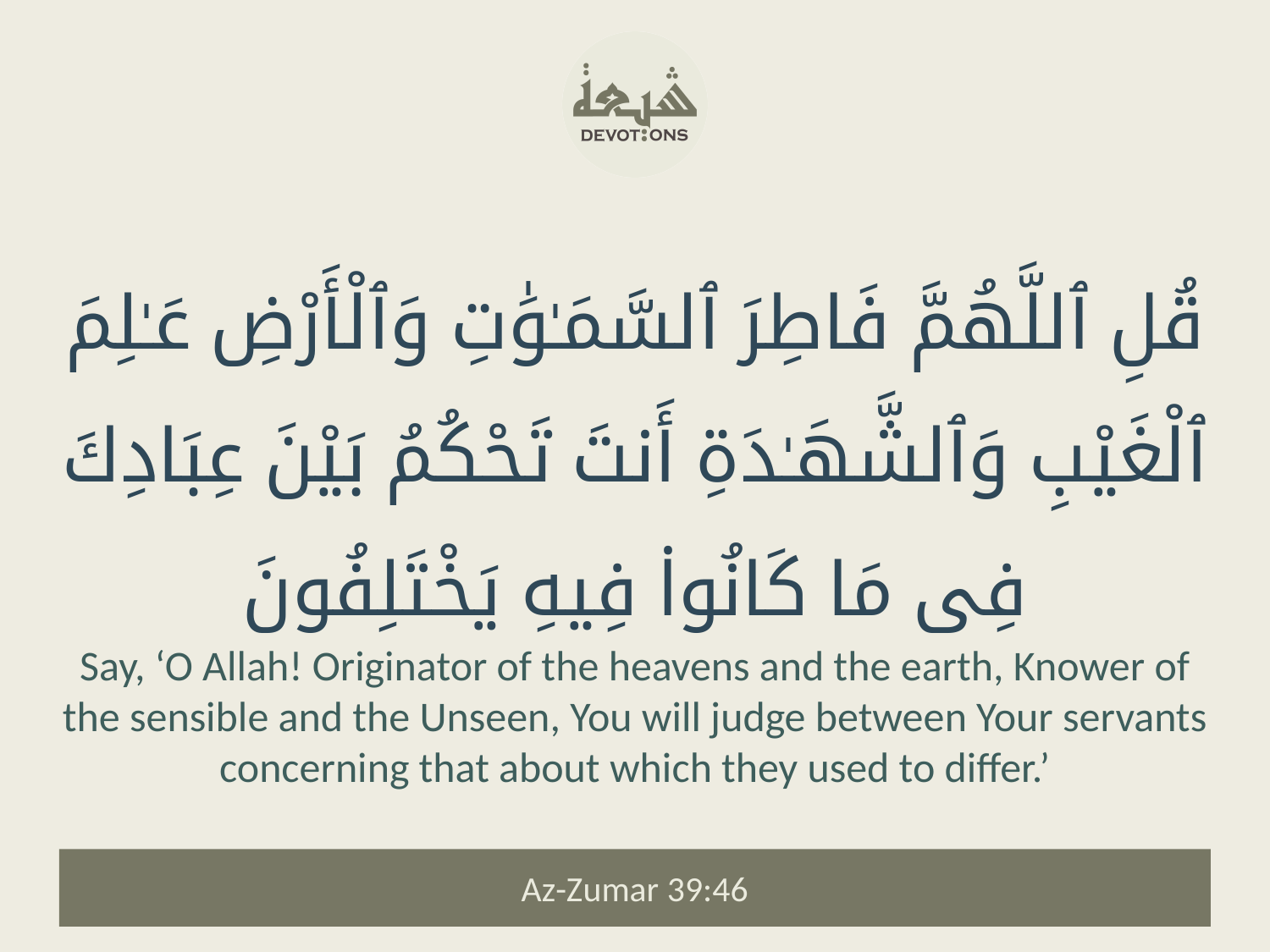

قُلِ ٱللَّهُمَّ فَاطِرَ ٱلسَّمَـٰوَٰتِ وَٱلْأَرْضِ عَـٰلِمَ ٱلْغَيْبِ وَٱلشَّهَـٰدَةِ أَنتَ تَحْكُمُ بَيْنَ عِبَادِكَ فِى مَا كَانُوا۟ فِيهِ يَخْتَلِفُونَ
Say, ‘O Allah! Originator of the heavens and the earth, Knower of the sensible and the Unseen, You will judge between Your servants concerning that about which they used to differ.’
Az-Zumar 39:46